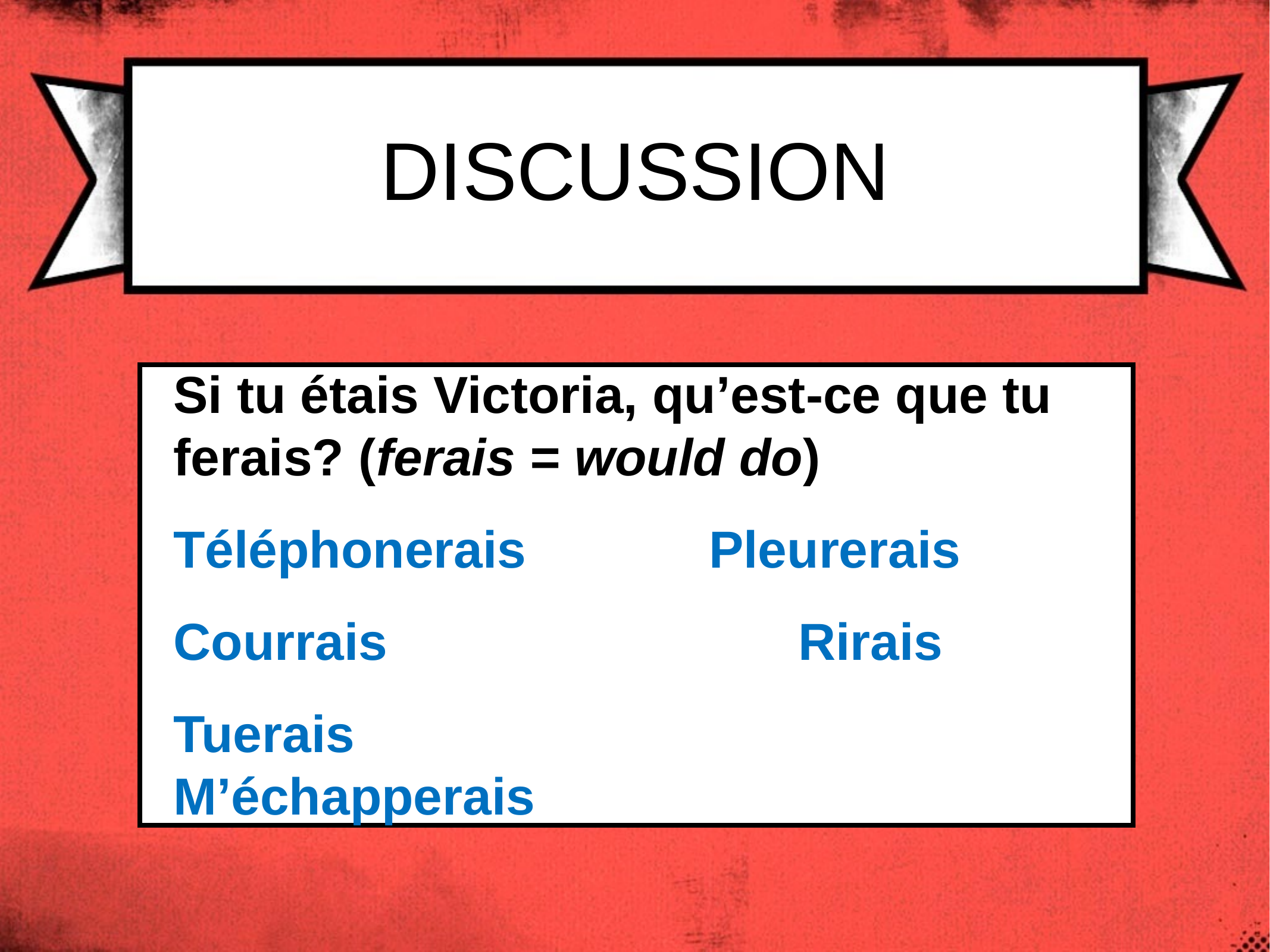

# Discussion
Si tu étais Victoria, qu’est-ce que tu ferais? (ferais = would do)
Téléphonerais			Pleurerais
Courrais					Rirais
Tuerais						M’échapperais